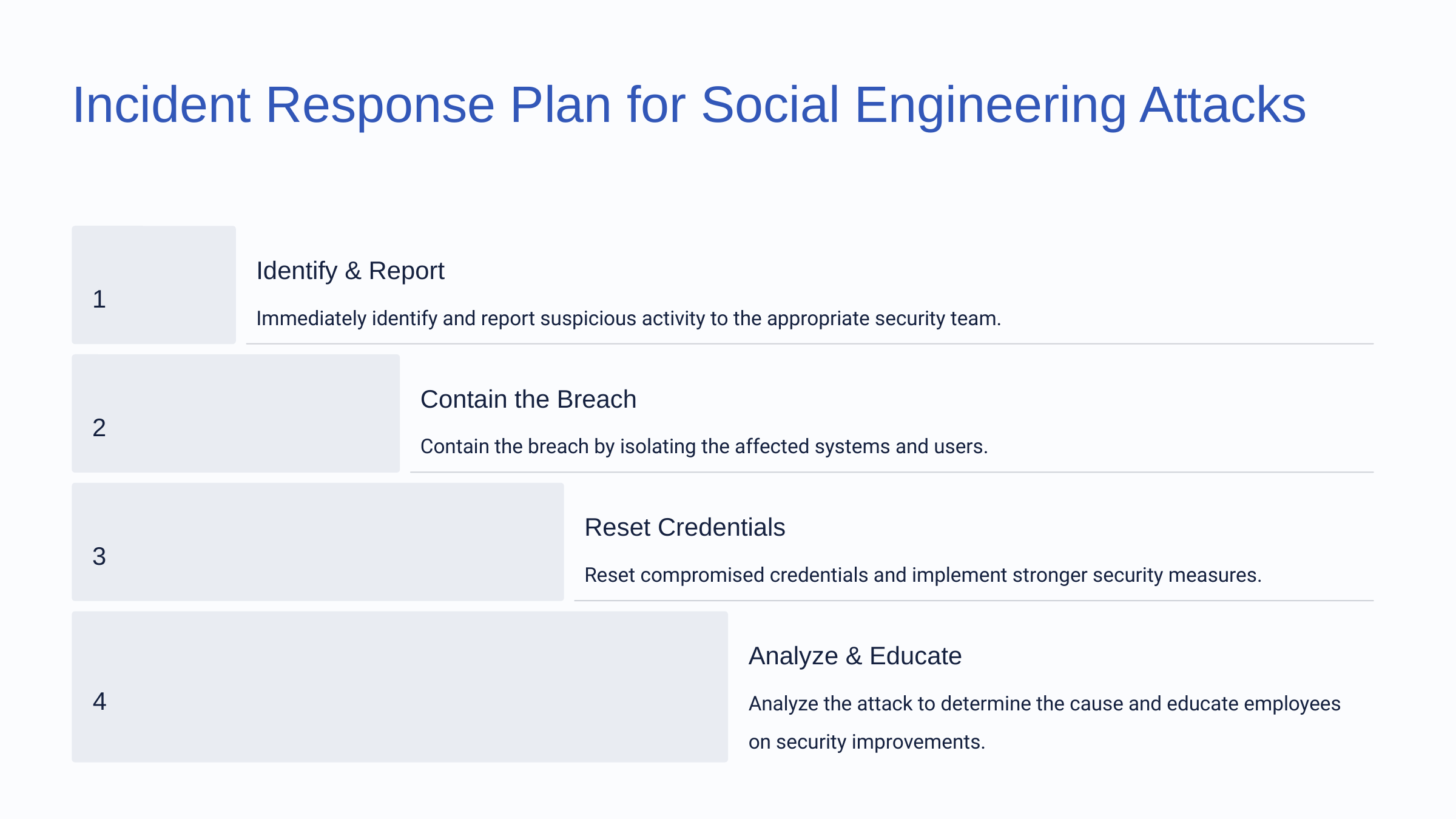

Incident Response Plan for Social Engineering Attacks

Identify & Report
1
Immediately identify and report suspicious activity to the appropriate security team.

Contain the Breach
2
Contain the breach by isolating the affected systems and users.

Reset Credentials
3
Reset compromised credentials and implement stronger security measures.

Analyze & Educate
4
Analyze the attack to determine the cause and educate employees on security improvements.